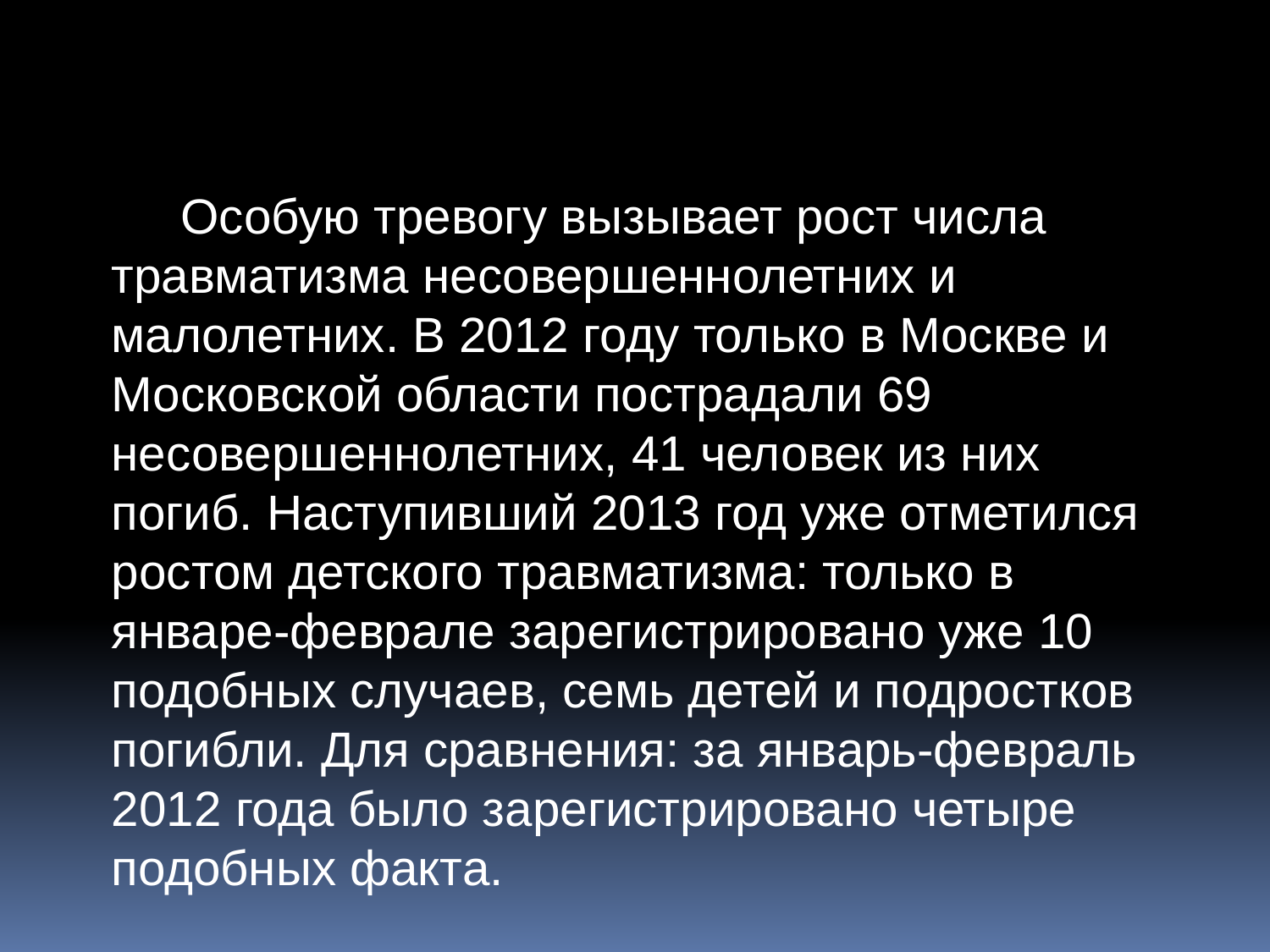

Особую тревогу вызывает рост числа травматизма несовершеннолетних и малолетних. В 2012 году только в Москве и Московской области пострадали 69 несовершеннолетних, 41 человек из них погиб. Наступивший 2013 год уже отметился ростом детского травматизма: только в январе-феврале зарегистрировано уже 10 подобных случаев, семь детей и подростков погибли. Для сравнения: за январь-февраль 2012 года было зарегистрировано четыре подобных факта.